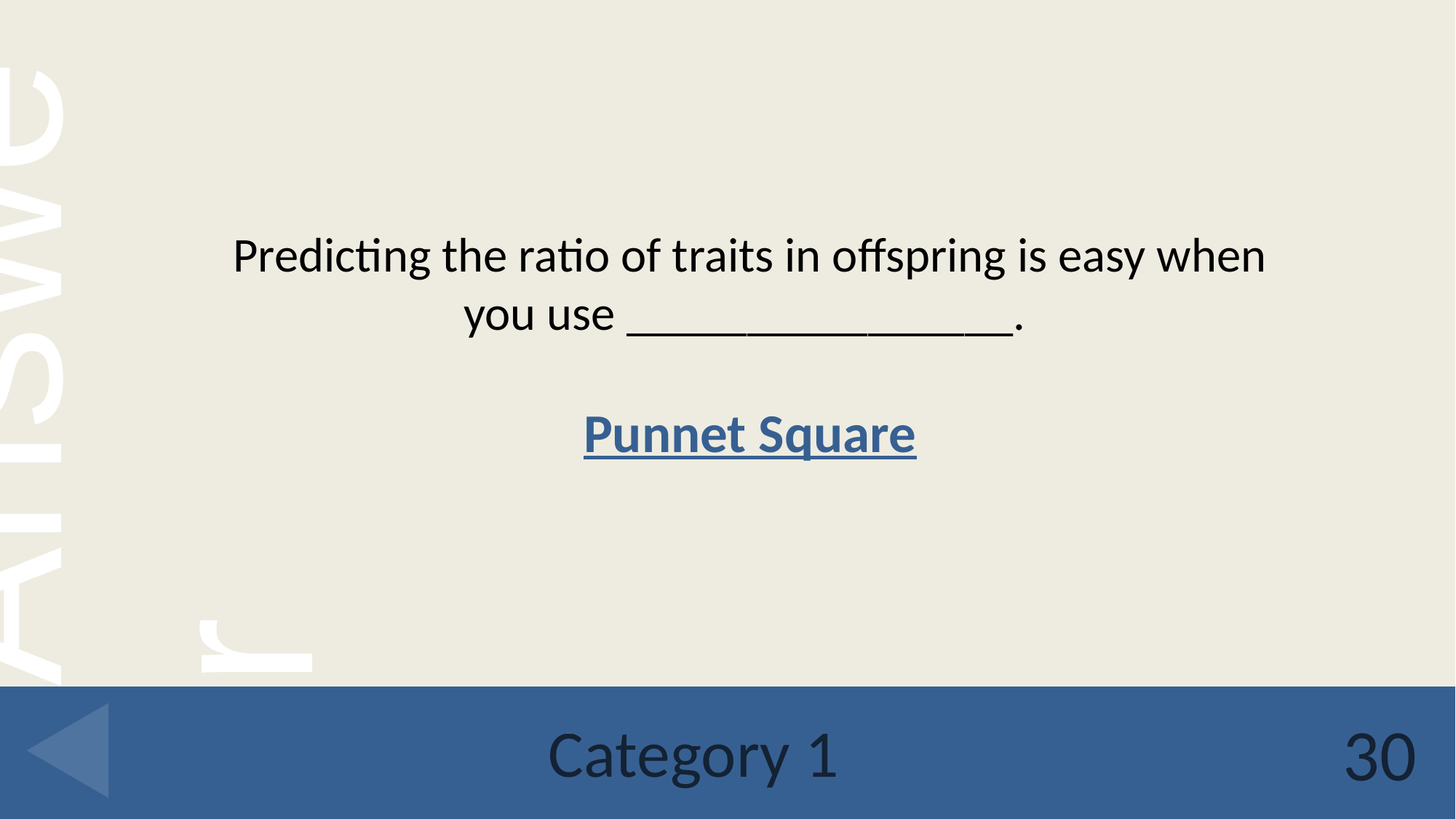

Predicting the ratio of traits in offspring is easy when you use ________________.

Punnet Square
# Category 1
30